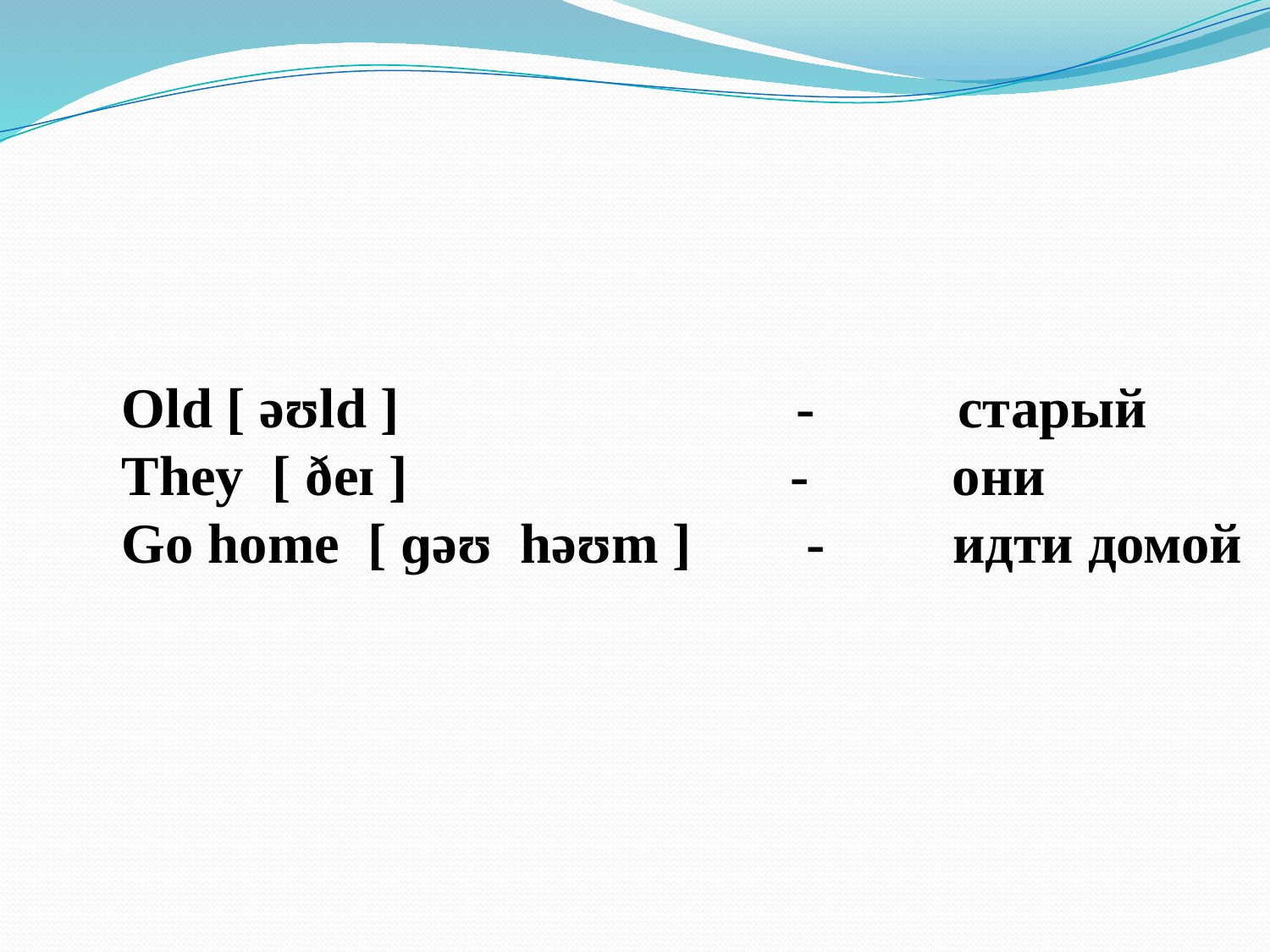

Old [ əʊld ]                            -          старый
They  [ ðeɪ ]                           -          они
Go home  [ ɡəʊ  həʊm ]        -         идти домой